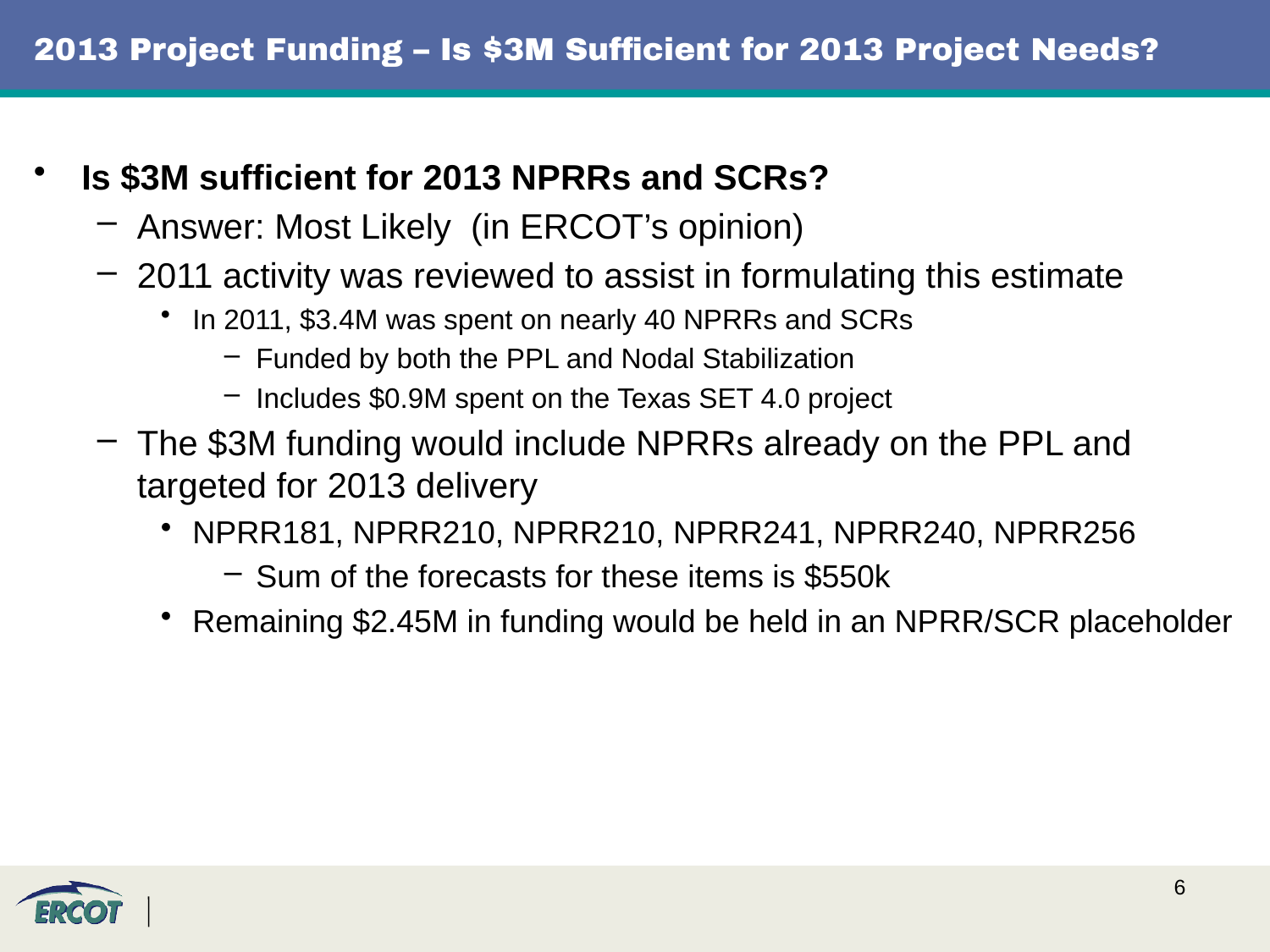

# 2013 Project Funding – Is $3M Sufficient for 2013 Project Needs?
Is $3M sufficient for 2013 NPRRs and SCRs?
Answer: Most Likely  (in ERCOT’s opinion)
2011 activity was reviewed to assist in formulating this estimate
In 2011, $3.4M was spent on nearly 40 NPRRs and SCRs
Funded by both the PPL and Nodal Stabilization
Includes $0.9M spent on the Texas SET 4.0 project
The $3M funding would include NPRRs already on the PPL and targeted for 2013 delivery
NPRR181, NPRR210, NPRR210, NPRR241, NPRR240, NPRR256
Sum of the forecasts for these items is $550k
Remaining $2.45M in funding would be held in an NPRR/SCR placeholder